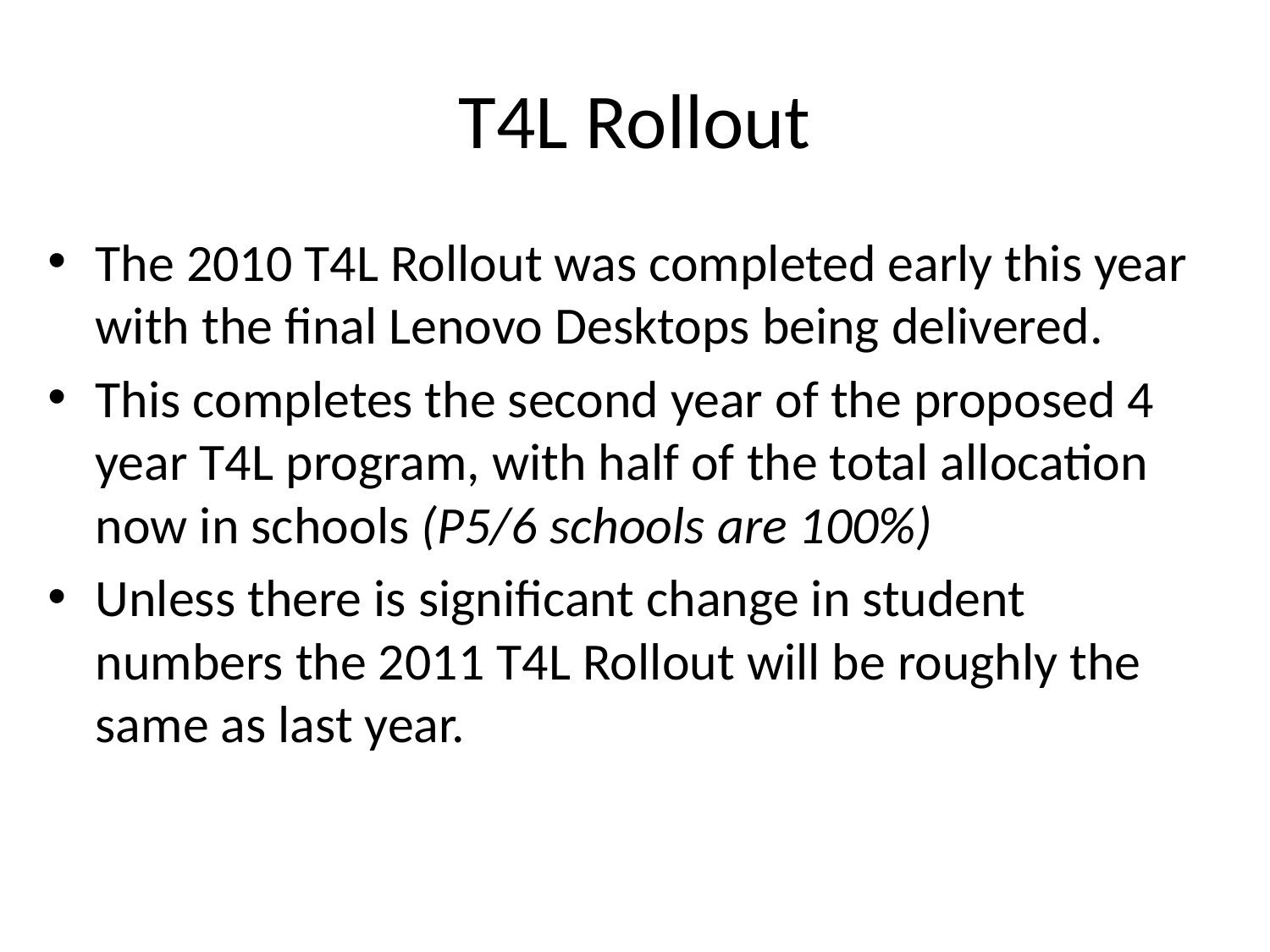

# T4L Rollout
The 2010 T4L Rollout was completed early this year with the final Lenovo Desktops being delivered.
This completes the second year of the proposed 4 year T4L program, with half of the total allocation now in schools (P5/6 schools are 100%)
Unless there is significant change in student numbers the 2011 T4L Rollout will be roughly the same as last year.